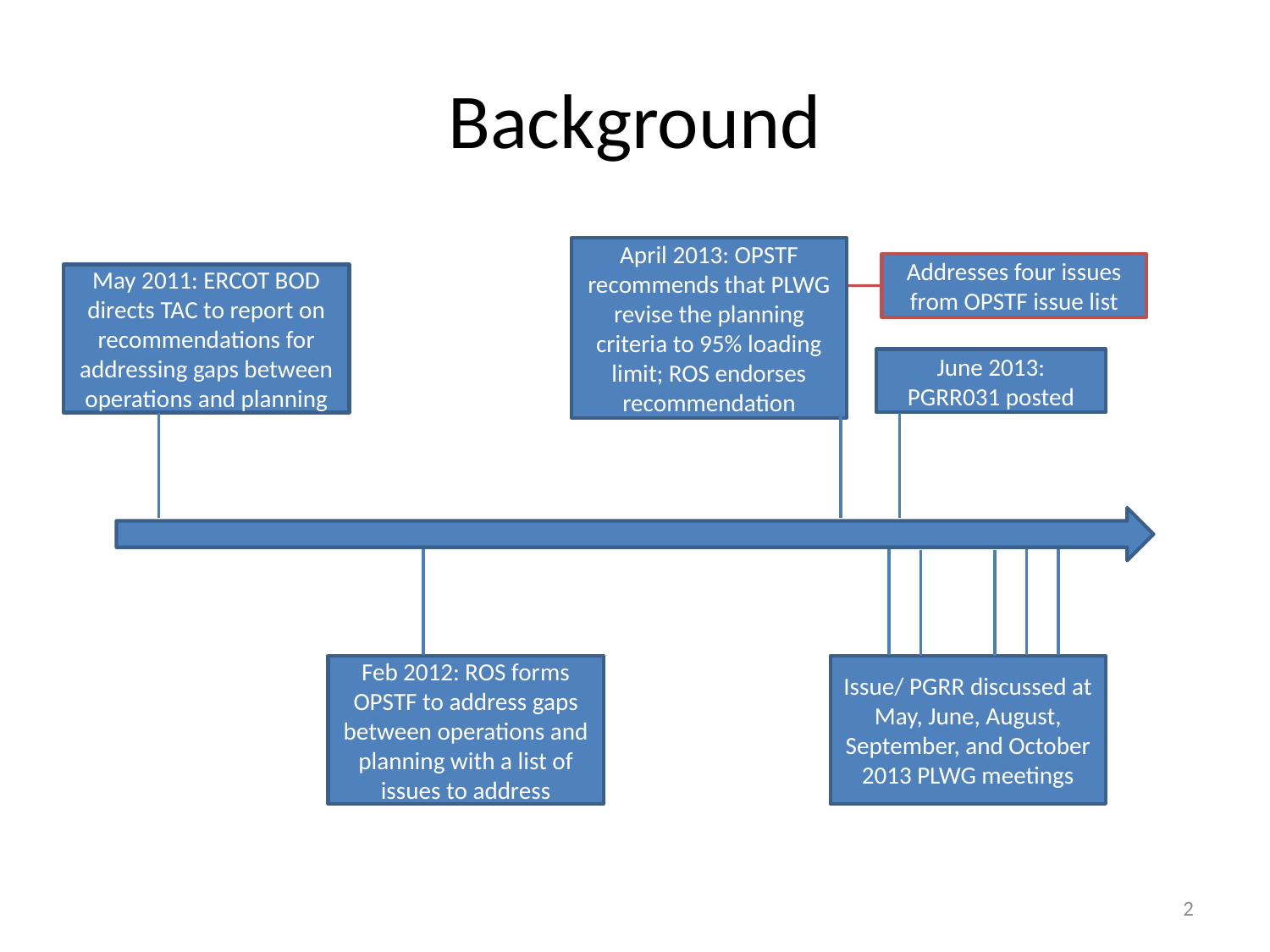

# Background
April 2013: OPSTF recommends that PLWG revise the planning criteria to 95% loading limit; ROS endorses recommendation
Addresses four issues from OPSTF issue list
May 2011: ERCOT BOD directs TAC to report on recommendations for addressing gaps between operations and planning
June 2013: PGRR031 posted

Feb 2012: ROS forms OPSTF to address gaps between operations and planning with a list of issues to address
Issue/ PGRR discussed at May, June, August, September, and October 2013 PLWG meetings
2